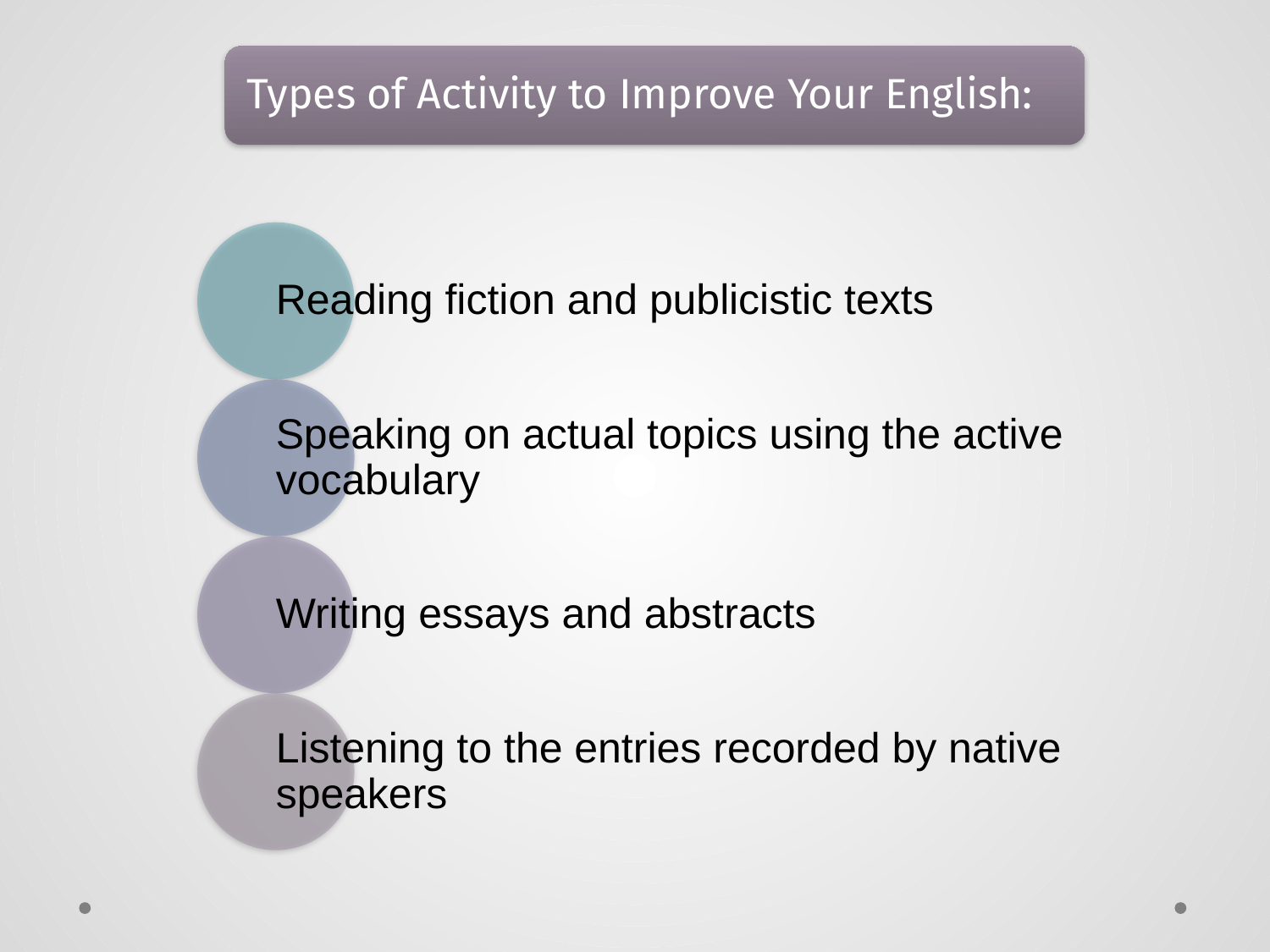

Types of Activity to Improve Your English:
Reading fiction and publicistic texts
Speaking on actual topics using the active vocabulary
Writing essays and abstracts
Listening to the entries recorded by native speakers